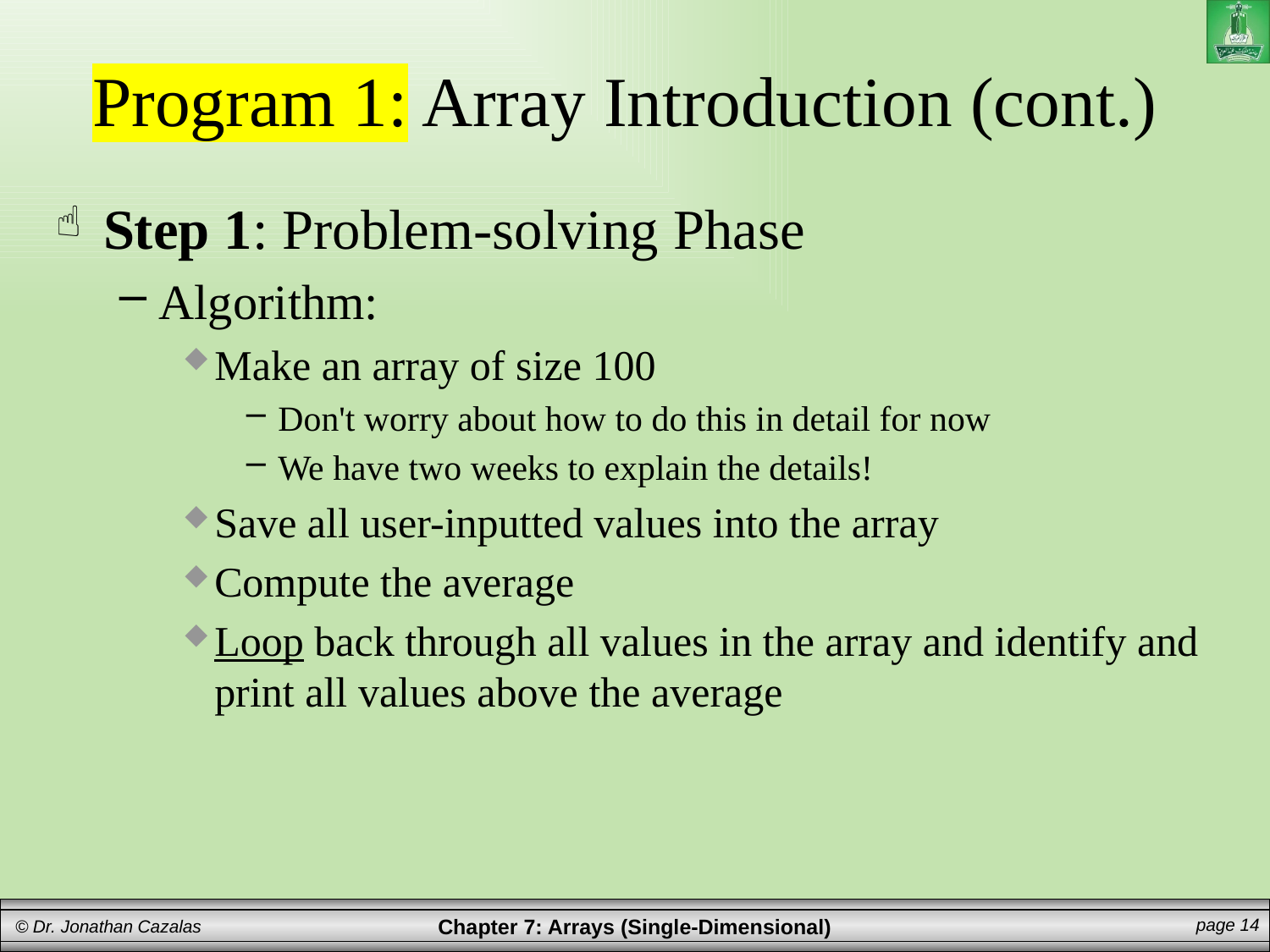

# Program 1: Array Introduction (cont.)
Step 1: Problem-solving Phase
Algorithm:
Make an array of size 100
Don't worry about how to do this in detail for now
We have two weeks to explain the details!
Save all user-inputted values into the array
Compute the average
Loop back through all values in the array and identify and print all values above the average